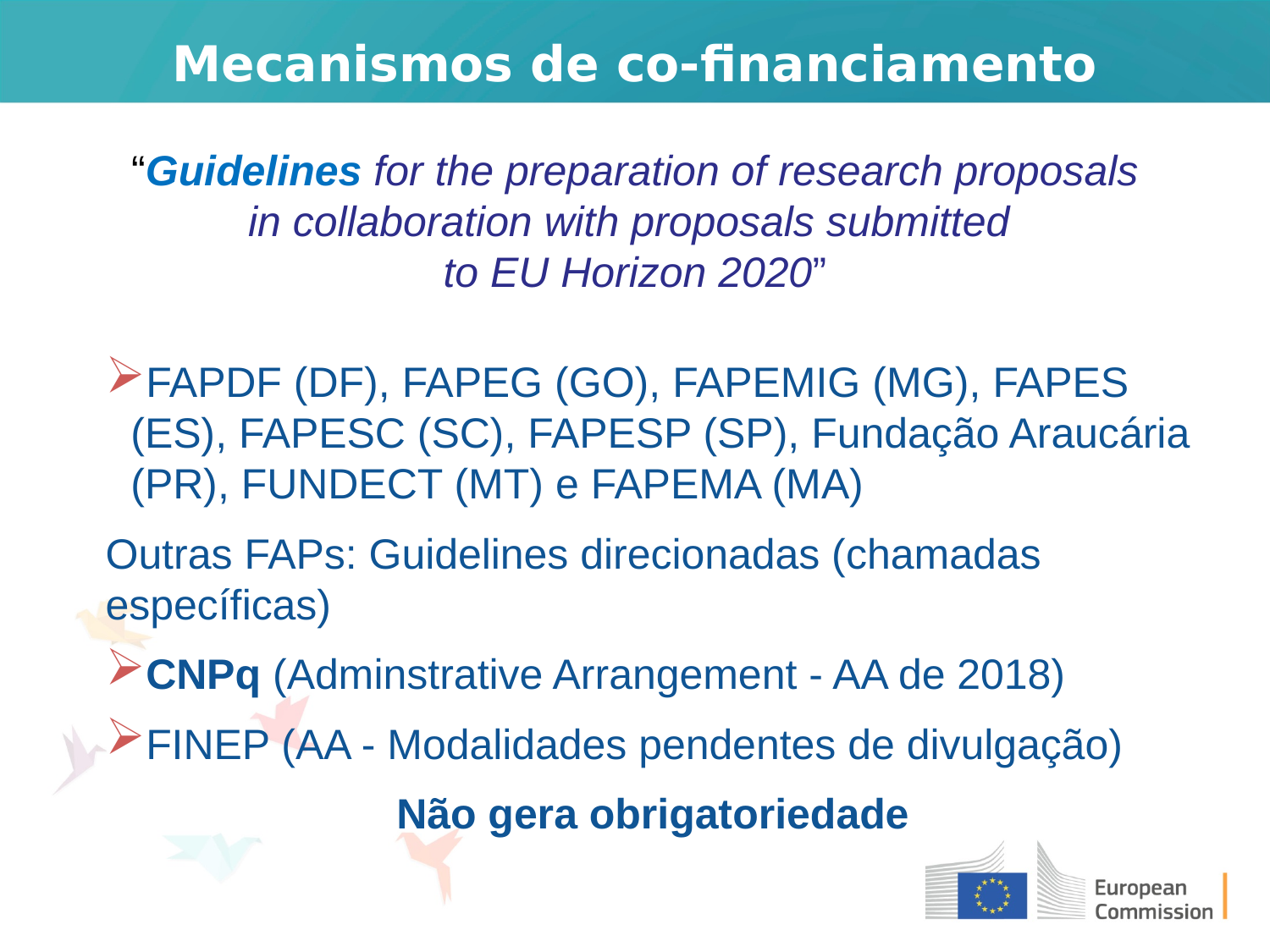

Mecanismos de co-financiamento
“Guidelines for the preparation of research proposals
in collaboration with proposals submitted
to EU Horizon 2020”

FAPDF (DF), FAPEG (GO), FAPEMIG (MG), FAPES (ES), FAPESC (SC), FAPESP (SP), Fundação Araucária (PR), FUNDECT (MT) e FAPEMA (MA)
Outras FAPs: Guidelines direcionadas (chamadas específicas)
CNPq (Adminstrative Arrangement - AA de 2018)
FINEP (AA - Modalidades pendentes de divulgação)
Não gera obrigatoriedade